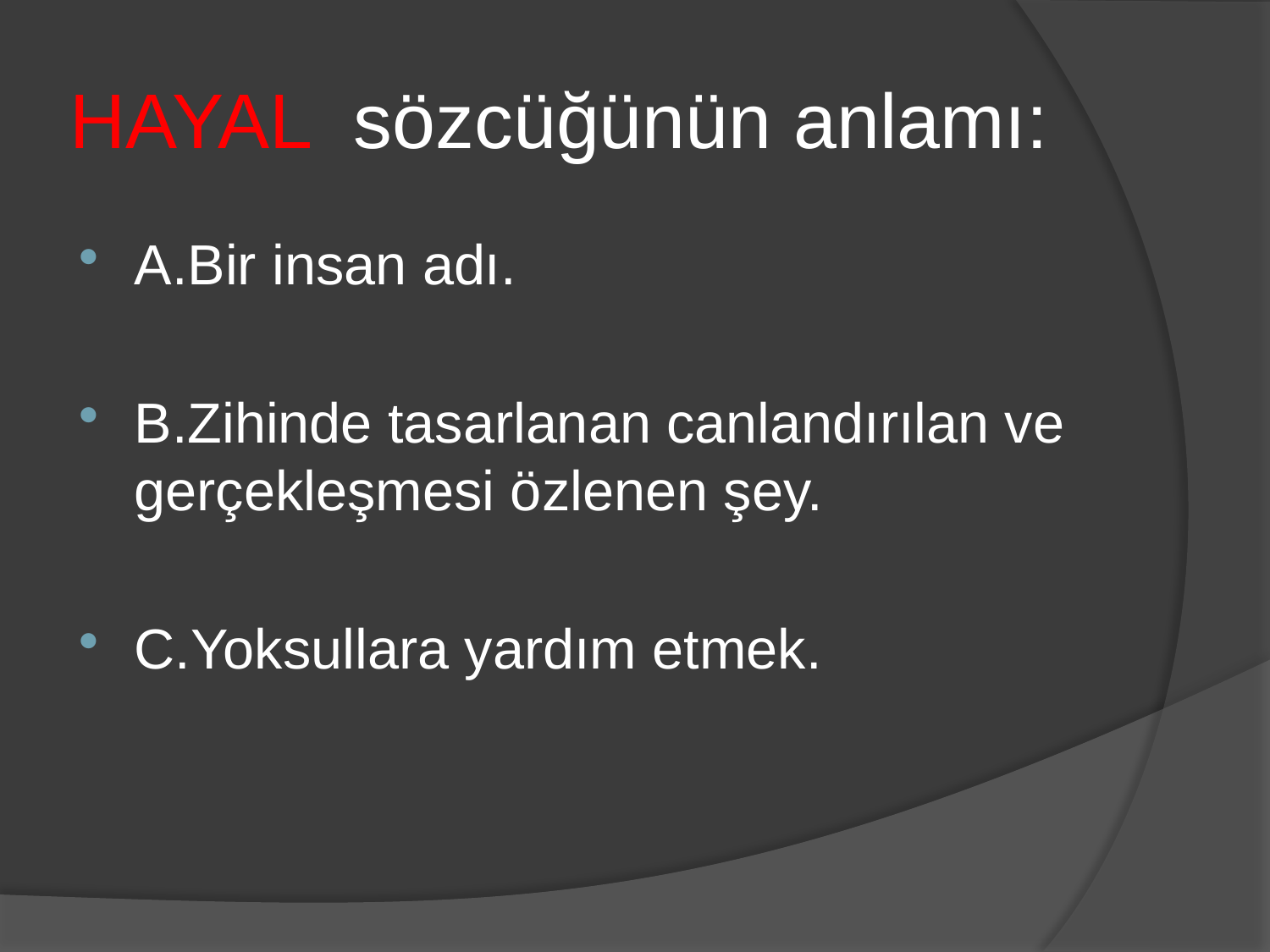

# HAYAL  sözcüğünün anlamı:
A.Bir insan adı.

B.Zihinde tasarlanan canlandırılan ve gerçekleşmesi özlenen şey.

C.Yoksullara yardım etmek.